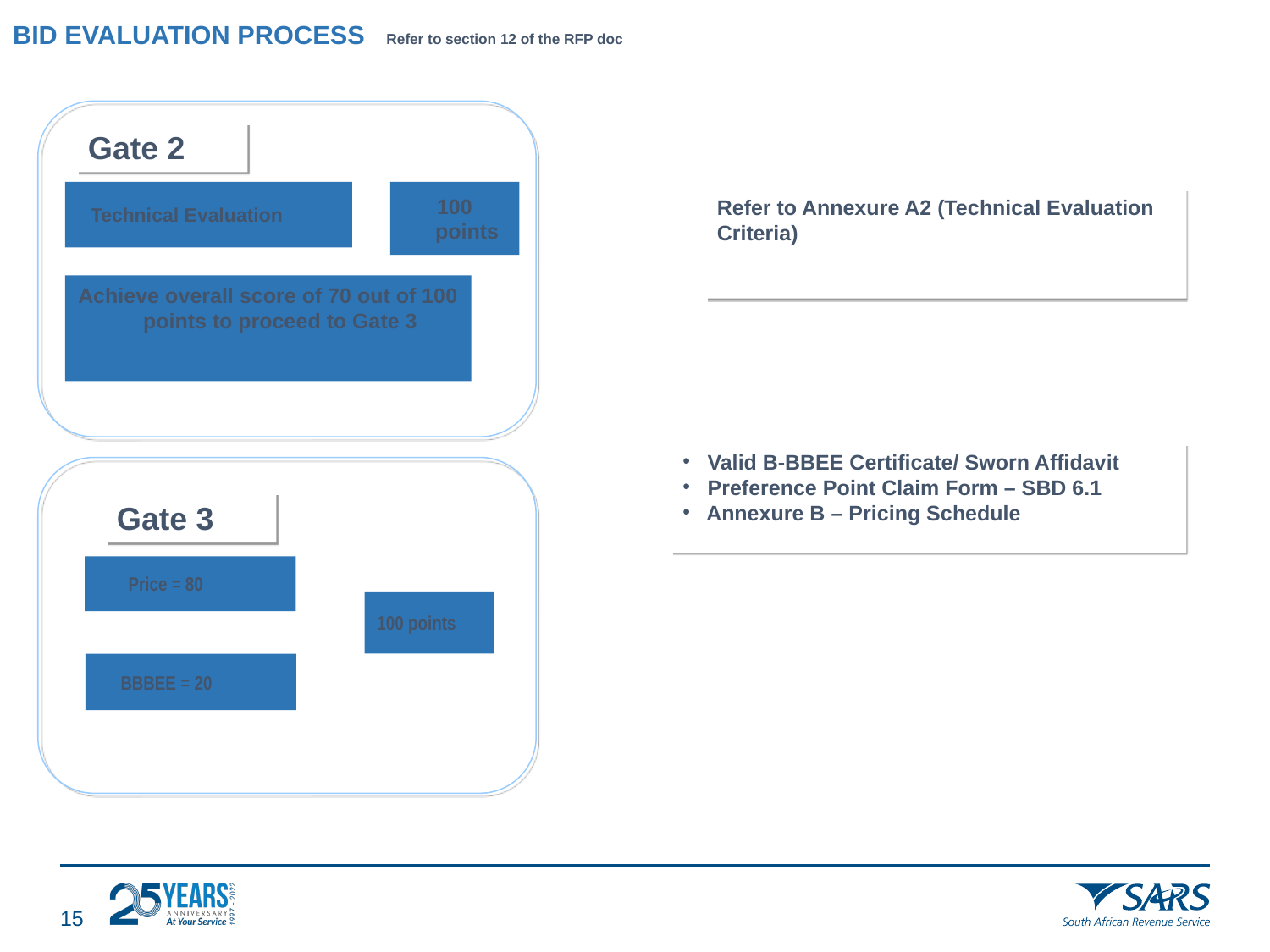

# BID EVALUATION PROCESS   Refer to section 12 of the RFP doc

Gate 2
 Technical Evaluation
100 points
Refer to Annexure A2 (Technical Evaluation Criteria)

Achieve overall score of 70 out of 100 points to proceed to Gate 3
Valid B-BBEE Certificate/ Sworn Affidavit
Preference Point Claim Form – SBD 6.1
Annexure B – Pricing Schedule

Gate 3
Price = 80
100 points
BBBEE = 20
15